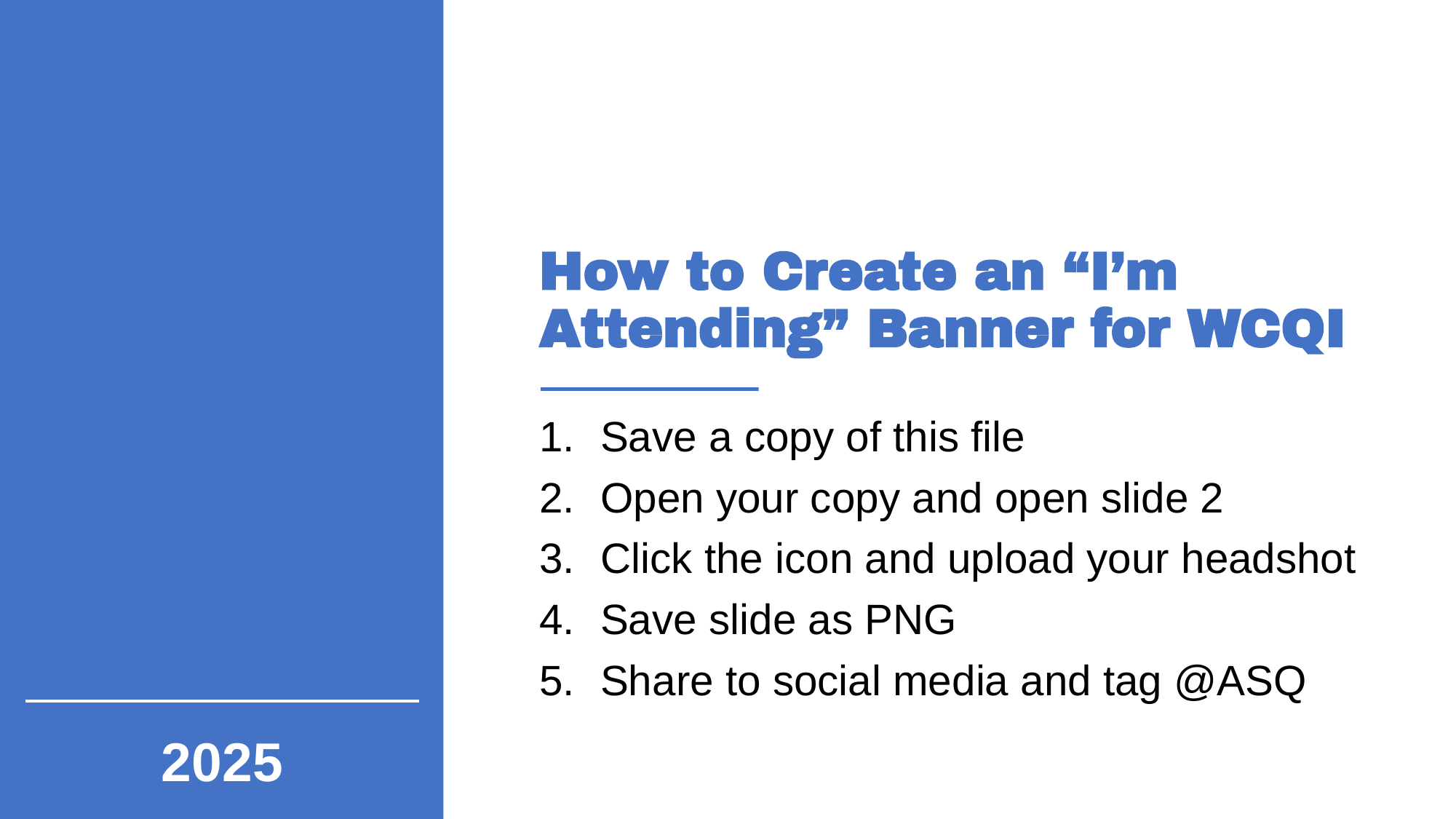

# How to Create an “I’m Attending” Banner for WCQI
Save a copy of this file
Open your copy and open slide 2
Click the icon and upload your headshot
Save slide as PNG
Share to social media and tag @ASQ